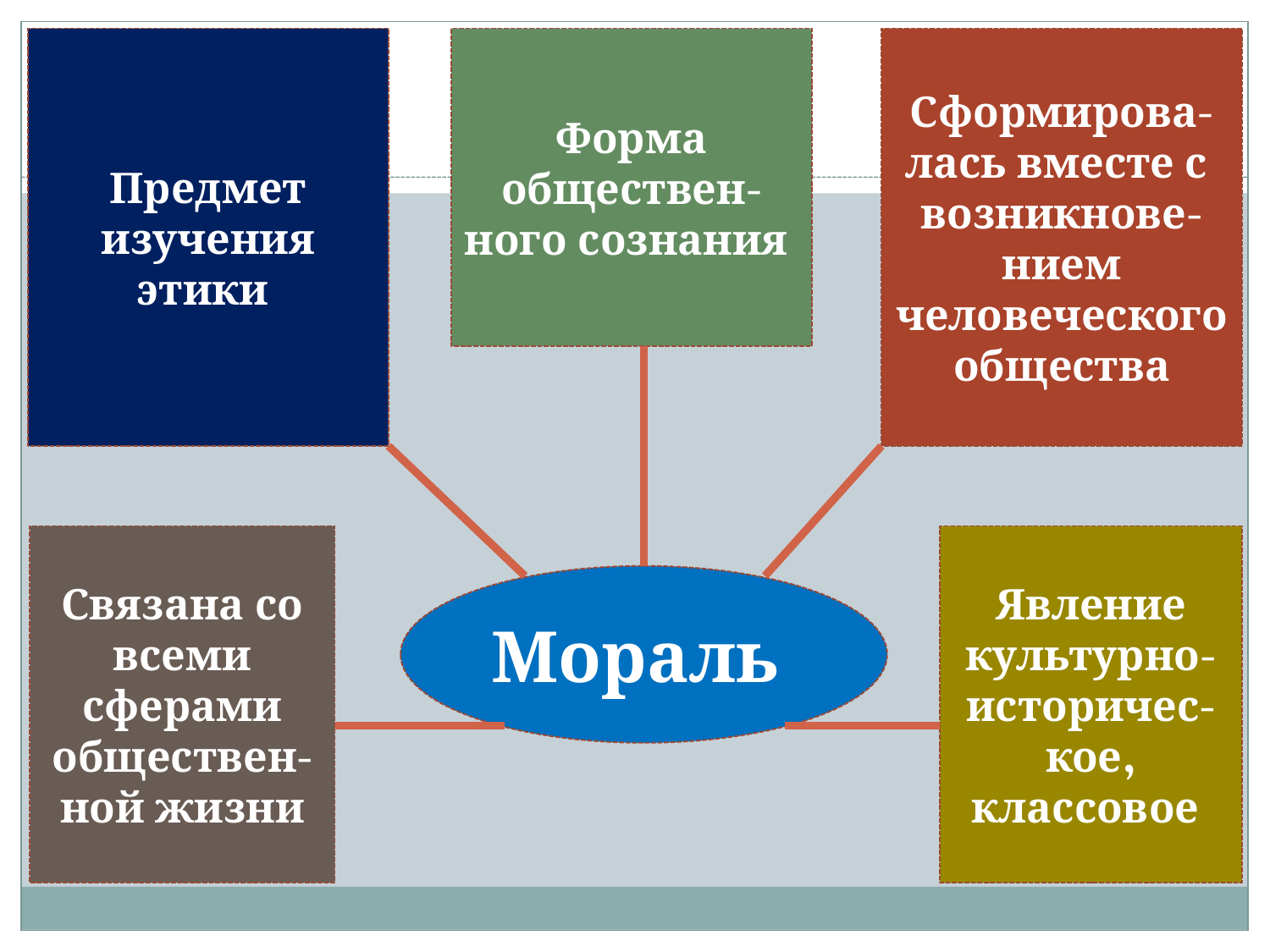

Предмет изучения этики
Форма обществен-
ного сознания
Сформирова-лась вместе с
возникнове-нием человеческого общества
#

Связана со всеми сферами обществен-ной жизни
Явление культурно-историчес-кое, классовое
Мораль